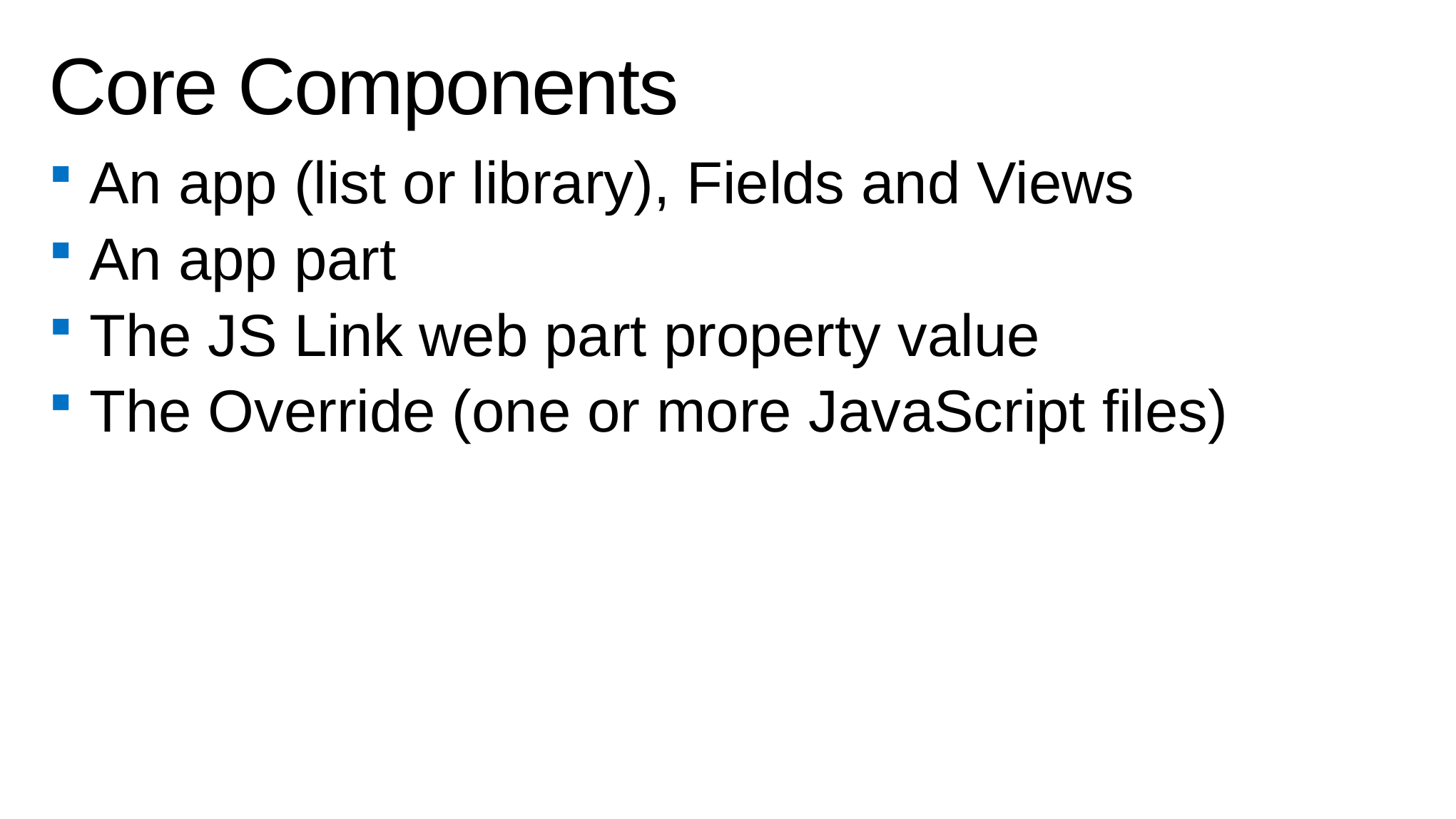

# Core Components
An app (list or library), Fields and Views
An app part
The JS Link web part property value
The Override (one or more JavaScript files)